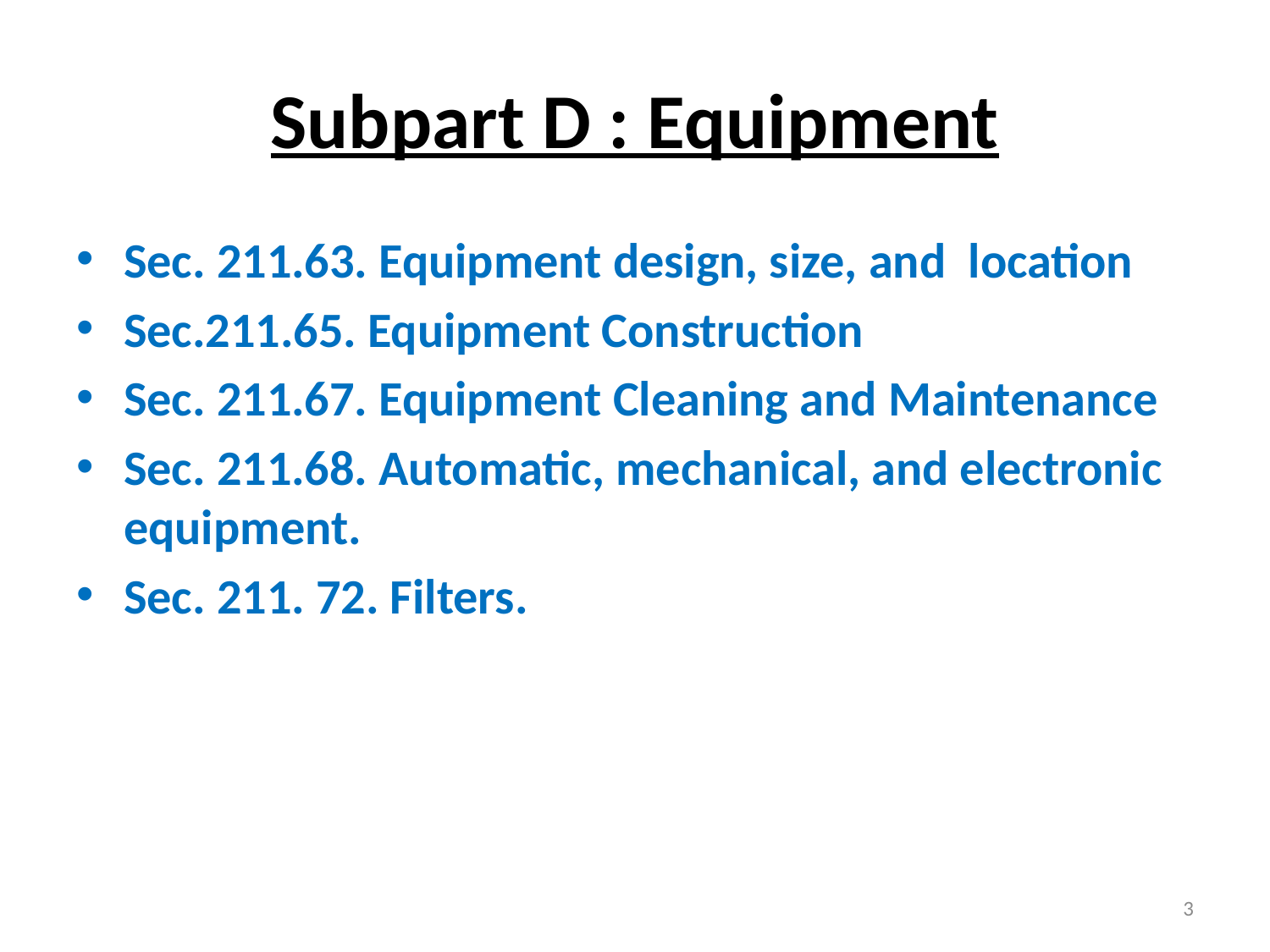

# Subpart D : Equipment
Sec. 211.63. Equipment design, size, and  location
Sec.211.65. Equipment Construction
Sec. 211.67. Equipment Cleaning and Maintenance
Sec. 211.68. Automatic, mechanical, and electronic equipment.
Sec. 211. 72. Filters.

3